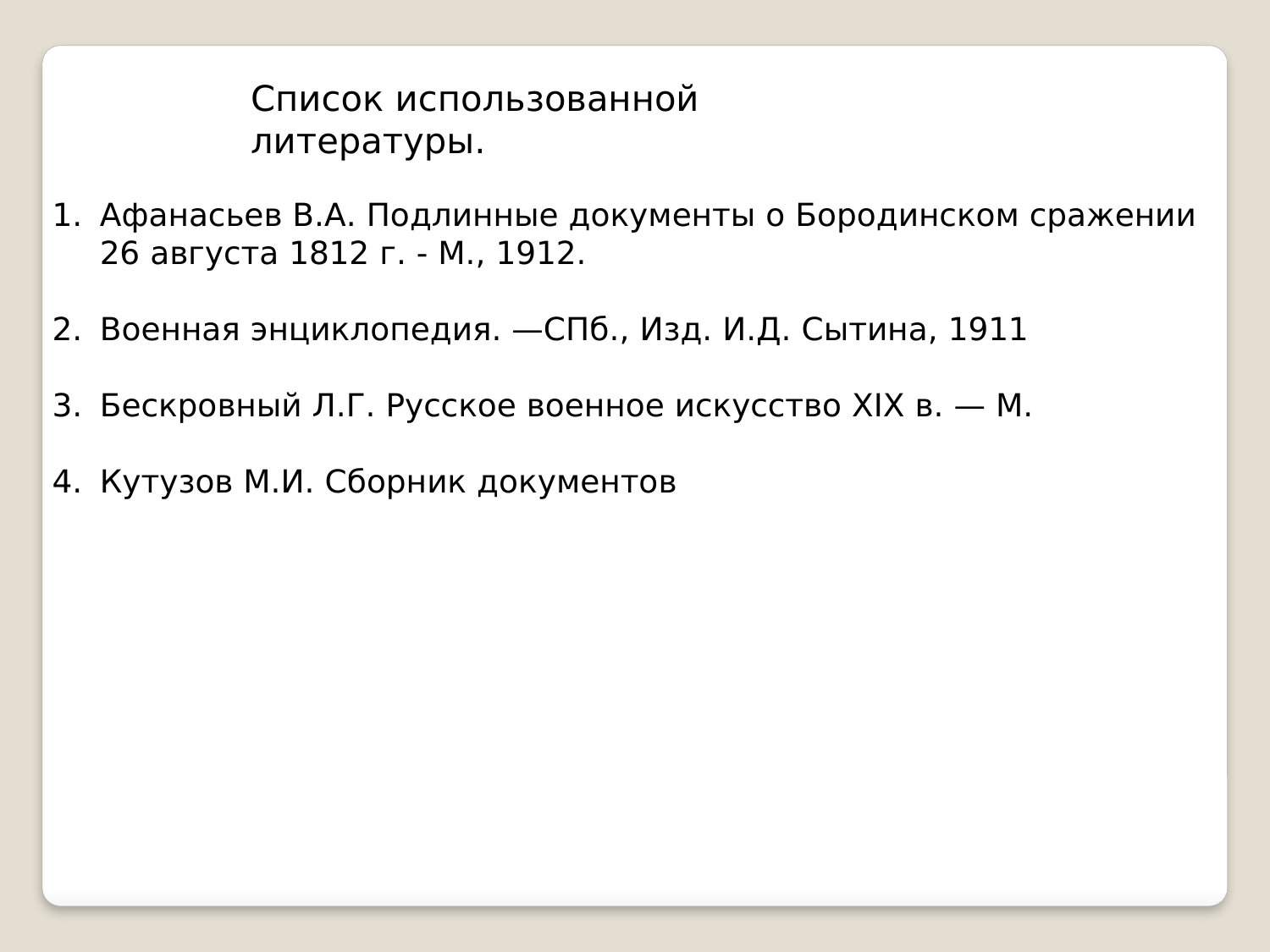

Список использованной литературы.
Афанасьев В.А. Подлинные документы о Бородинском сражении 26 августа 1812 г. - М., 1912.

Военная энциклопедия. —СПб., Изд. И.Д. Сытина, 1911

Бескровный Л.Г. Русское военное искусство XIX в. — М.

Кутузов М.И. Сборник документов